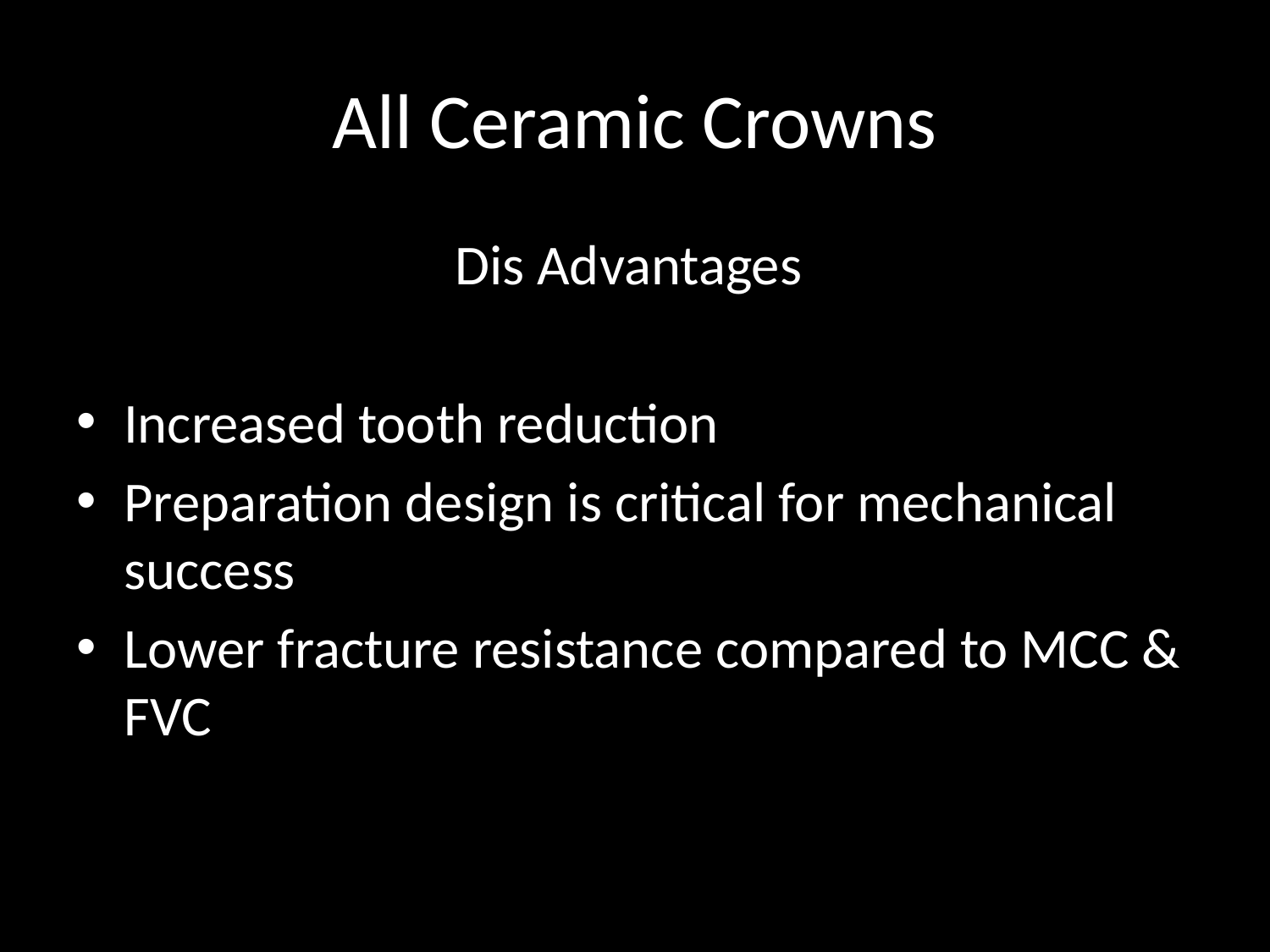

# All Ceramic Crowns
Dis Advantages

Increased tooth reduction
Preparation design is critical for mechanical success
Lower fracture resistance compared to MCC & FVC